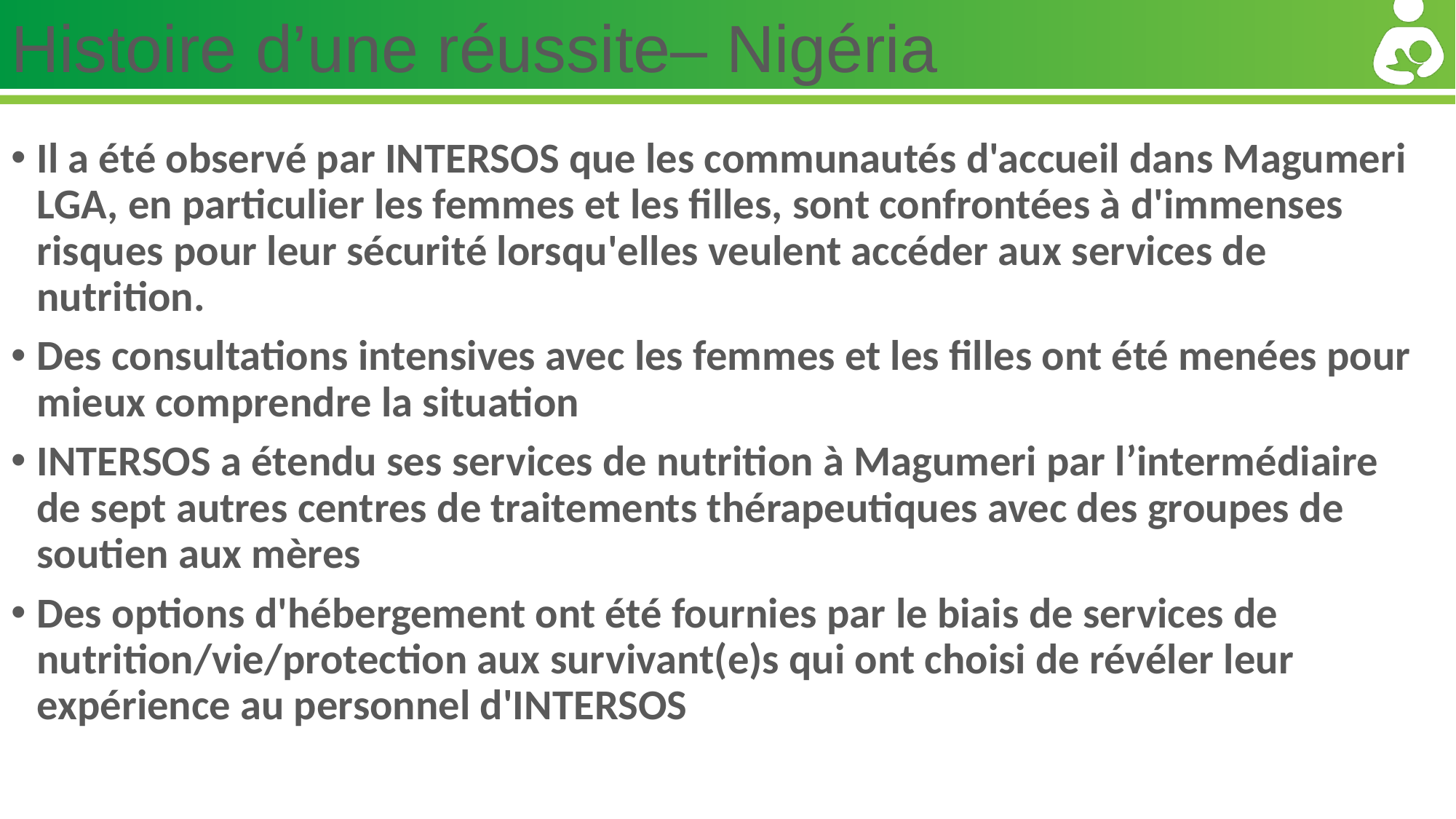

# Histoire d’une réussite– Nigéria
Il a été observé par INTERSOS que les communautés d'accueil dans Magumeri LGA, en particulier les femmes et les filles, sont confrontées à d'immenses risques pour leur sécurité lorsqu'elles veulent accéder aux services de nutrition.
Des consultations intensives avec les femmes et les filles ont été menées pour mieux comprendre la situation
INTERSOS a étendu ses services de nutrition à Magumeri par l’intermédiaire de sept autres centres de traitements thérapeutiques avec des groupes de soutien aux mères
Des options d'hébergement ont été fournies par le biais de services de nutrition/vie/protection aux survivant(e)s qui ont choisi de révéler leur expérience au personnel d'INTERSOS